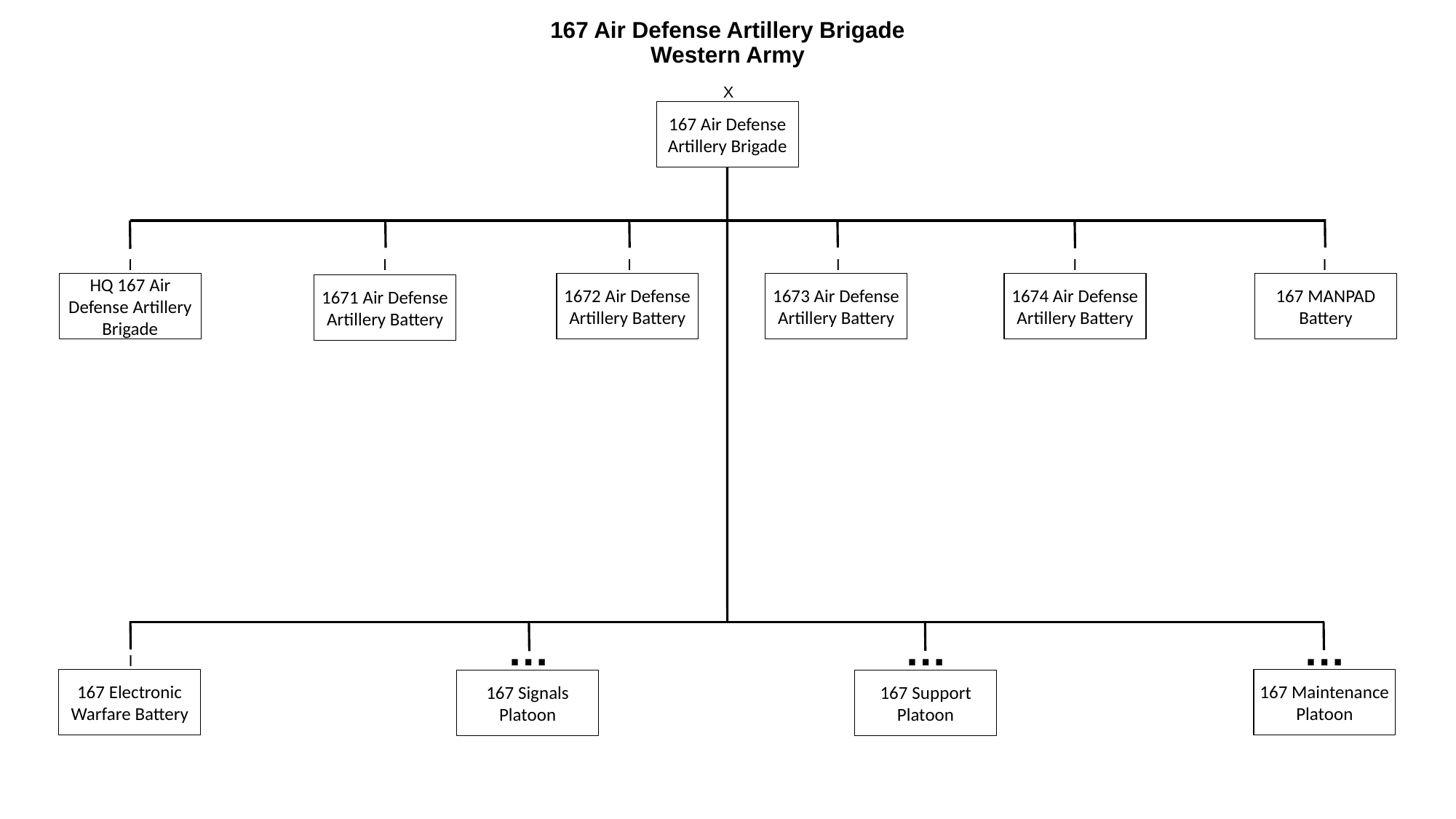

# 167 Air Defense Artillery Brigade Western Army
X
167 Air Defense Artillery Brigade
I
I
I
I
I
I
HQ 167 Air Defense Artillery Brigade
1672 Air Defense Artillery Battery
1673 Air Defense Artillery Battery
1674 Air Defense Artillery Battery
167 MANPAD
Battery
1671 Air Defense Artillery Battery
…
…
…
I
167 Electronic Warfare Battery
167 Maintenance
Platoon
167 Signals
Platoon
167 Support
Platoon